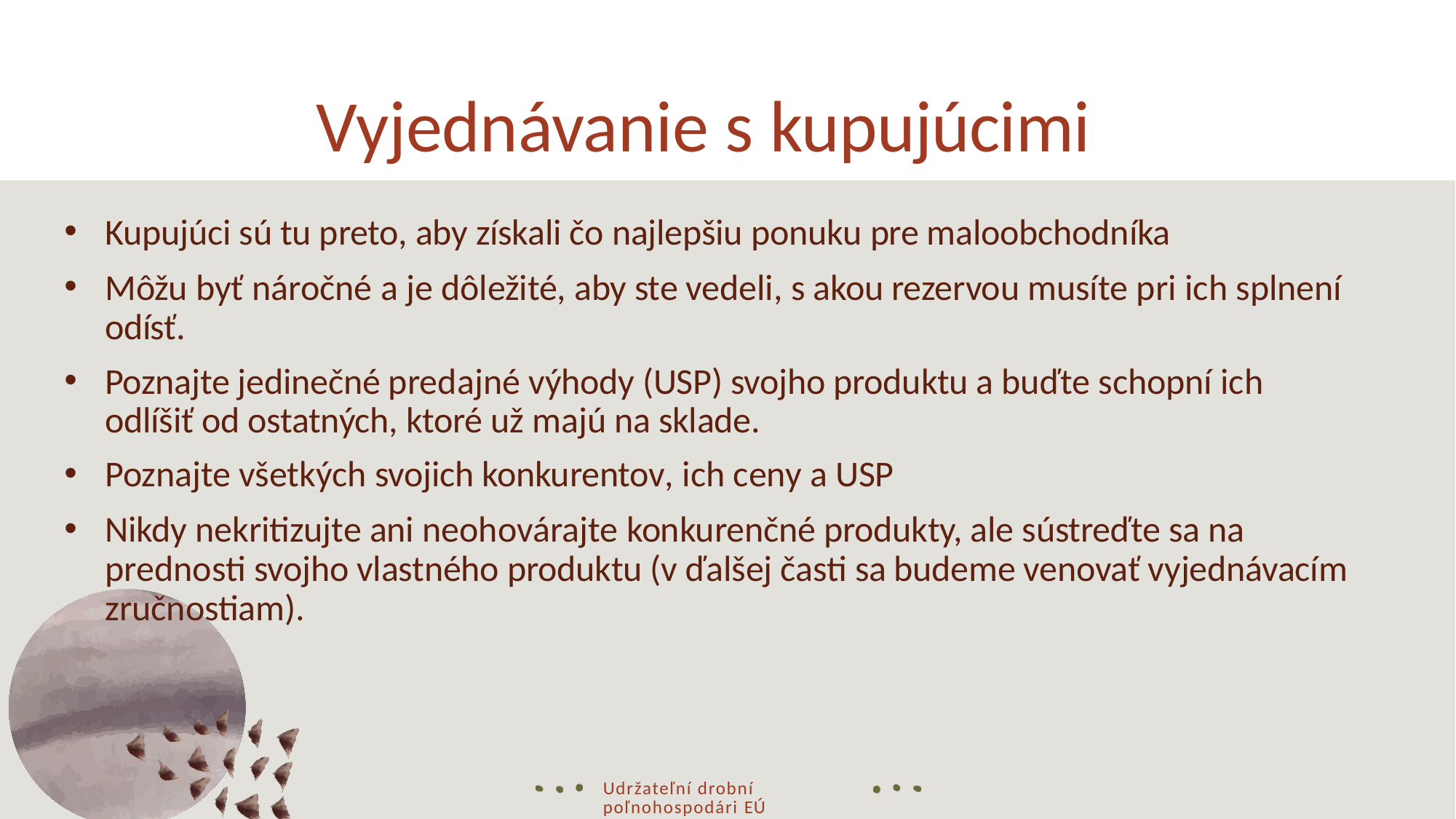

# Vyjednávanie s kupujúcimi
Kupujúci sú tu preto, aby získali čo najlepšiu ponuku pre maloobchodníka
Môžu byť náročné a je dôležité, aby ste vedeli, s akou rezervou musíte pri ich splnení odísť.
Poznajte jedinečné predajné výhody (USP) svojho produktu a buďte schopní ich odlíšiť od ostatných, ktoré už majú na sklade.
Poznajte všetkých svojich konkurentov, ich ceny a USP
Nikdy nekritizujte ani neohovárajte konkurenčné produkty, ale sústreďte sa na prednosti svojho vlastného produktu (v ďalšej časti sa budeme venovať vyjednávacím zručnostiam).
Udržateľní drobní poľnohospodári EÚ